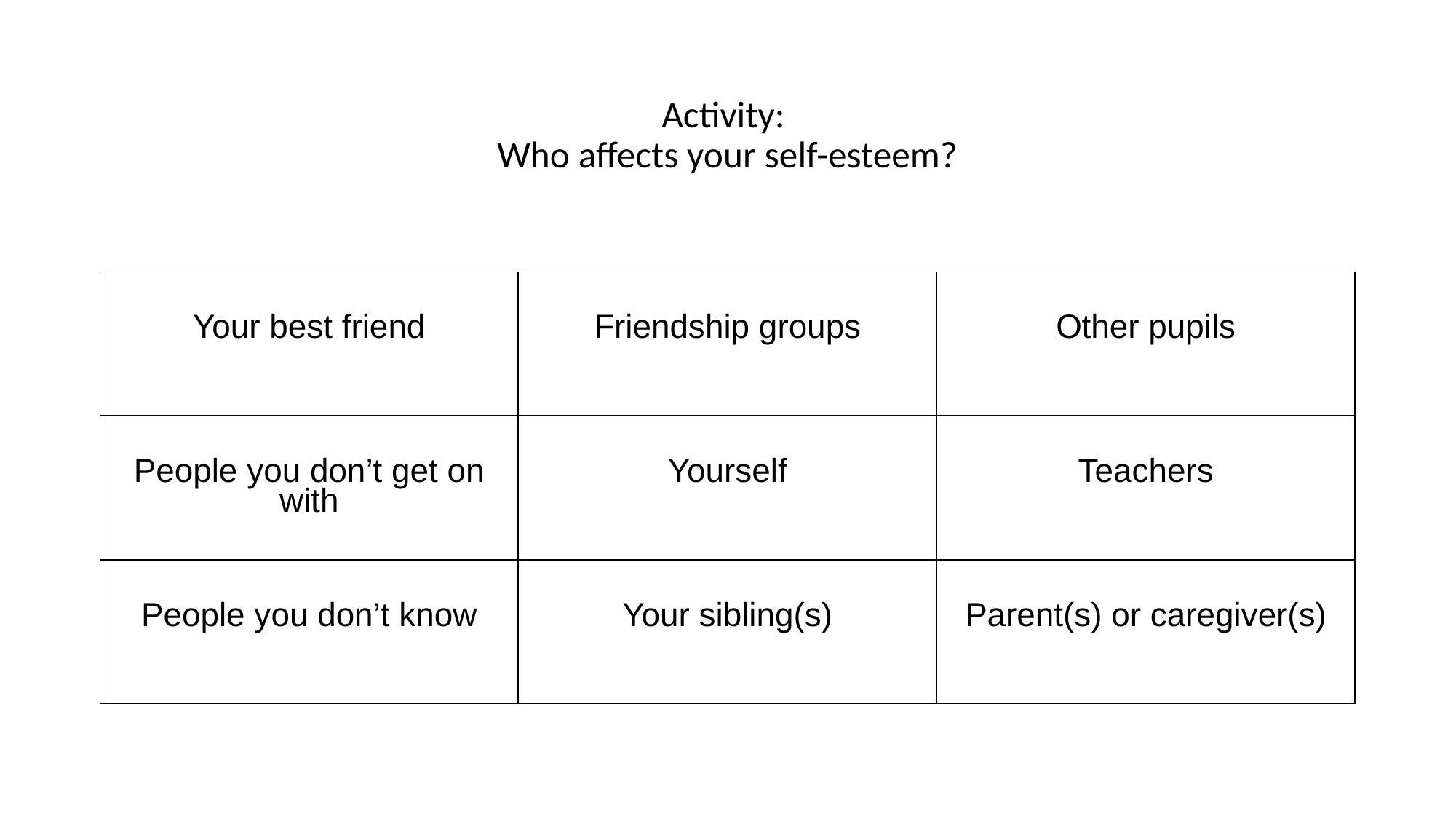

# Activity: Who affects your self-esteem?
| Your best friend | Friendship groups | Other pupils |
| --- | --- | --- |
| People you don’t get on with | Yourself | Teachers |
| People you don’t know | Your sibling(s) | Parent(s) or caregiver(s) |